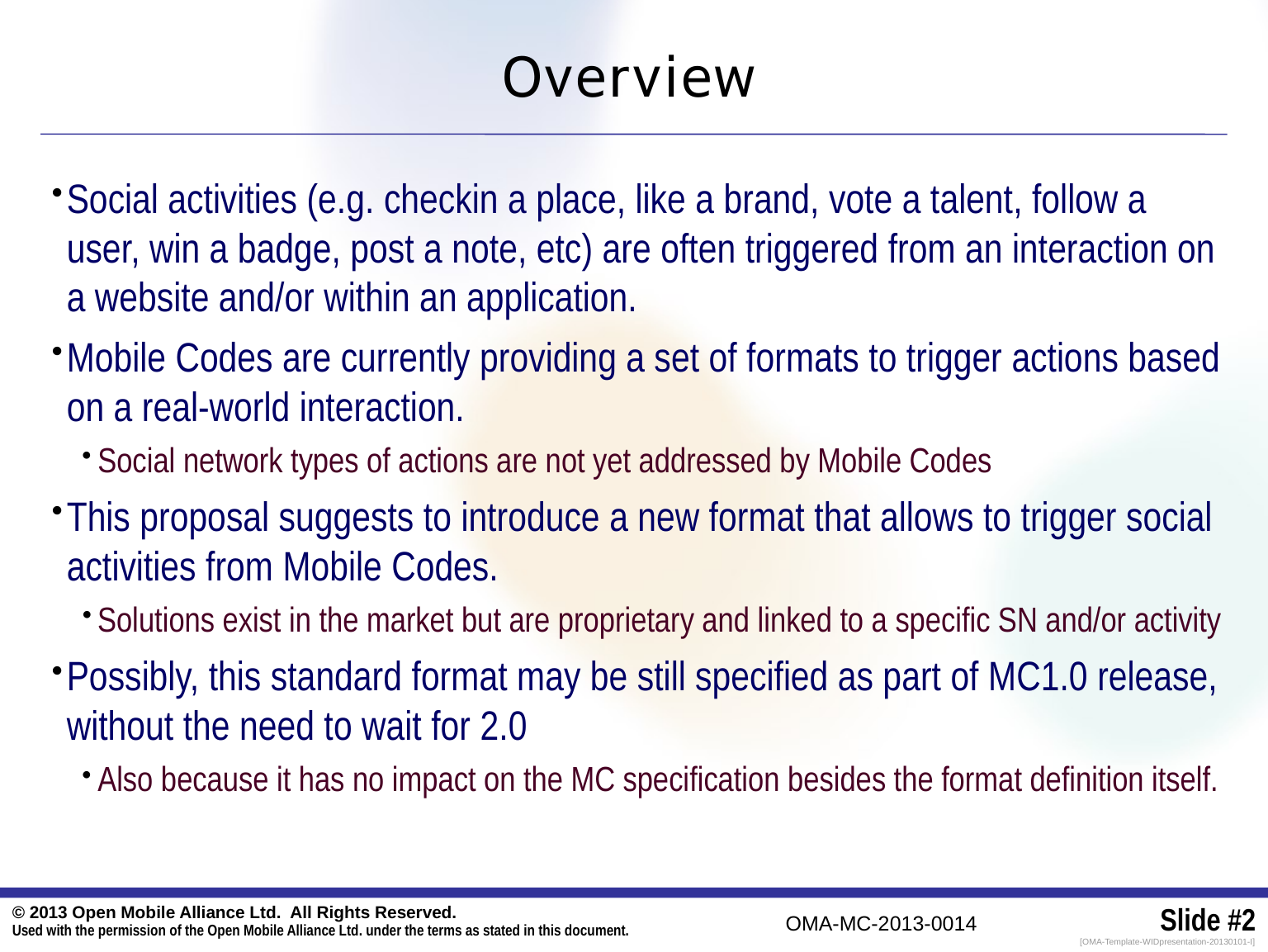

# Overview
Social activities (e.g. checkin a place, like a brand, vote a talent, follow a user, win a badge, post a note, etc) are often triggered from an interaction on a website and/or within an application.
Mobile Codes are currently providing a set of formats to trigger actions based on a real-world interaction.
Social network types of actions are not yet addressed by Mobile Codes
This proposal suggests to introduce a new format that allows to trigger social activities from Mobile Codes.
Solutions exist in the market but are proprietary and linked to a specific SN and/or activity
Possibly, this standard format may be still specified as part of MC1.0 release, without the need to wait for 2.0
Also because it has no impact on the MC specification besides the format definition itself.